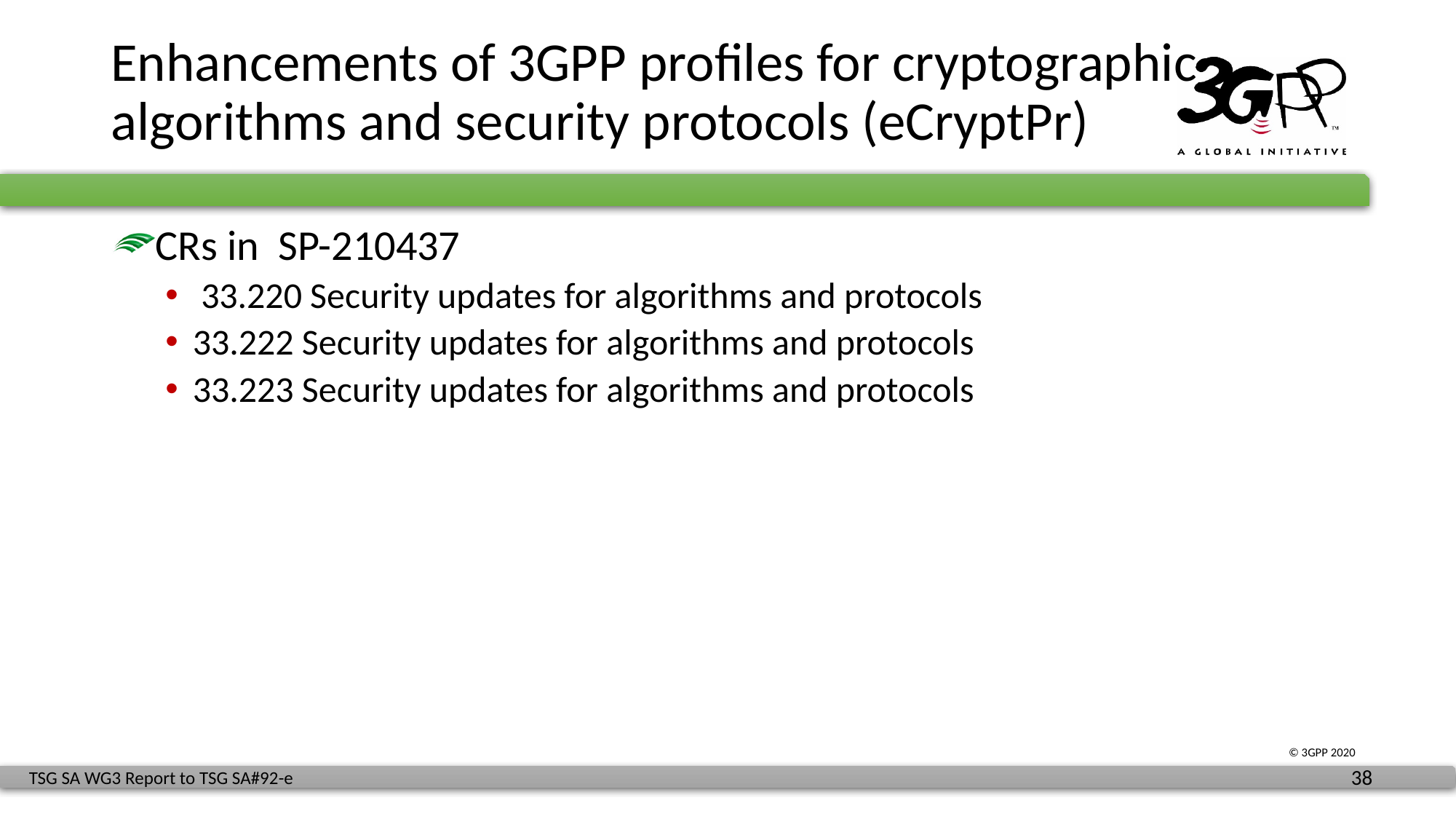

# Enhancements of 3GPP profiles for cryptographic algorithms and security protocols (eCryptPr)
CRs in  SP-210437
 33.220 Security updates for algorithms and protocols
33.222 Security updates for algorithms and protocols
33.223 Security updates for algorithms and protocols